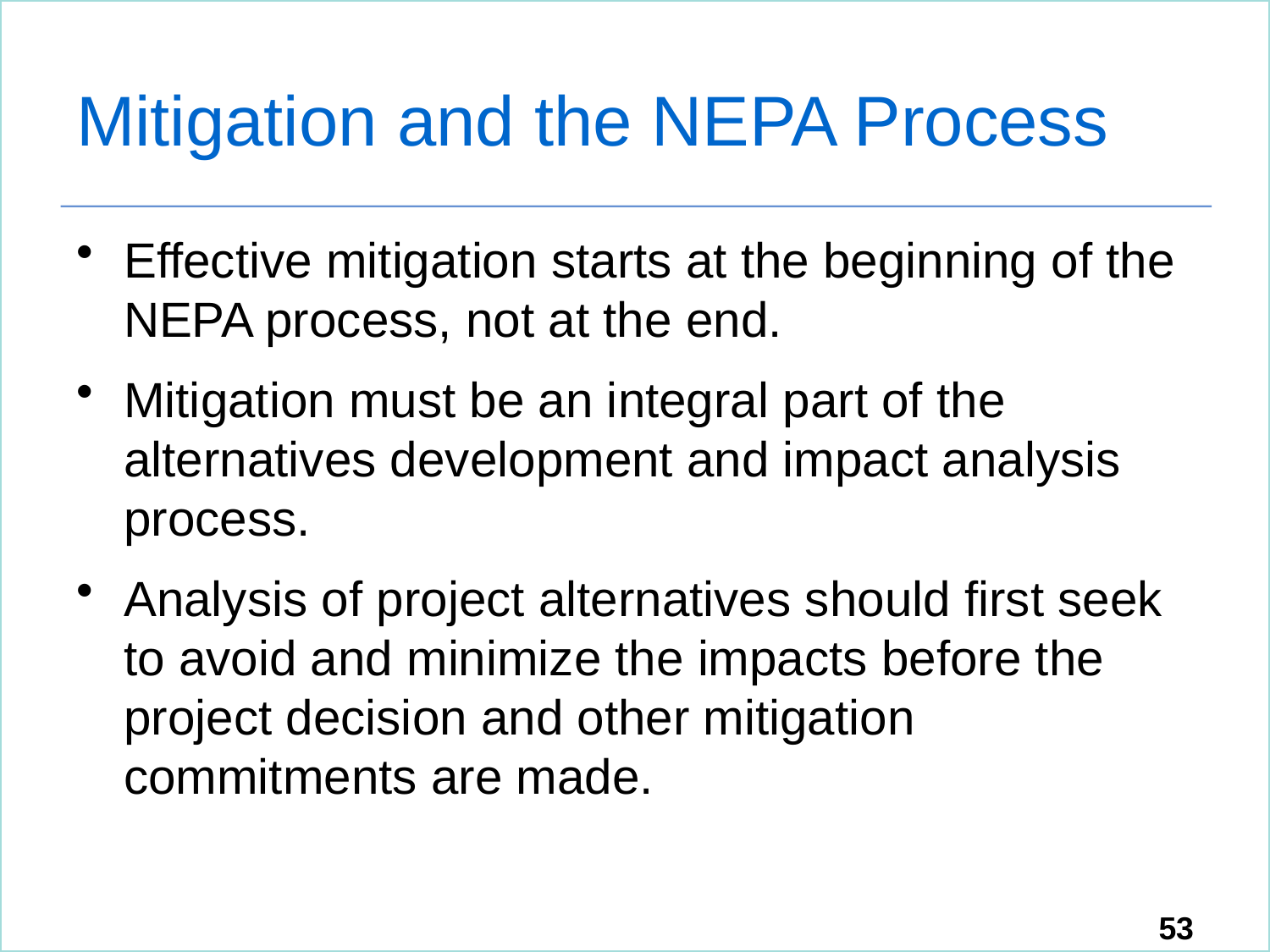

# Mitigation and the NEPA Process
Effective mitigation starts at the beginning of the NEPA process, not at the end.
Mitigation must be an integral part of the alternatives development and impact analysis process.
Analysis of project alternatives should first seek to avoid and minimize the impacts before the project decision and other mitigation commitments are made.
53